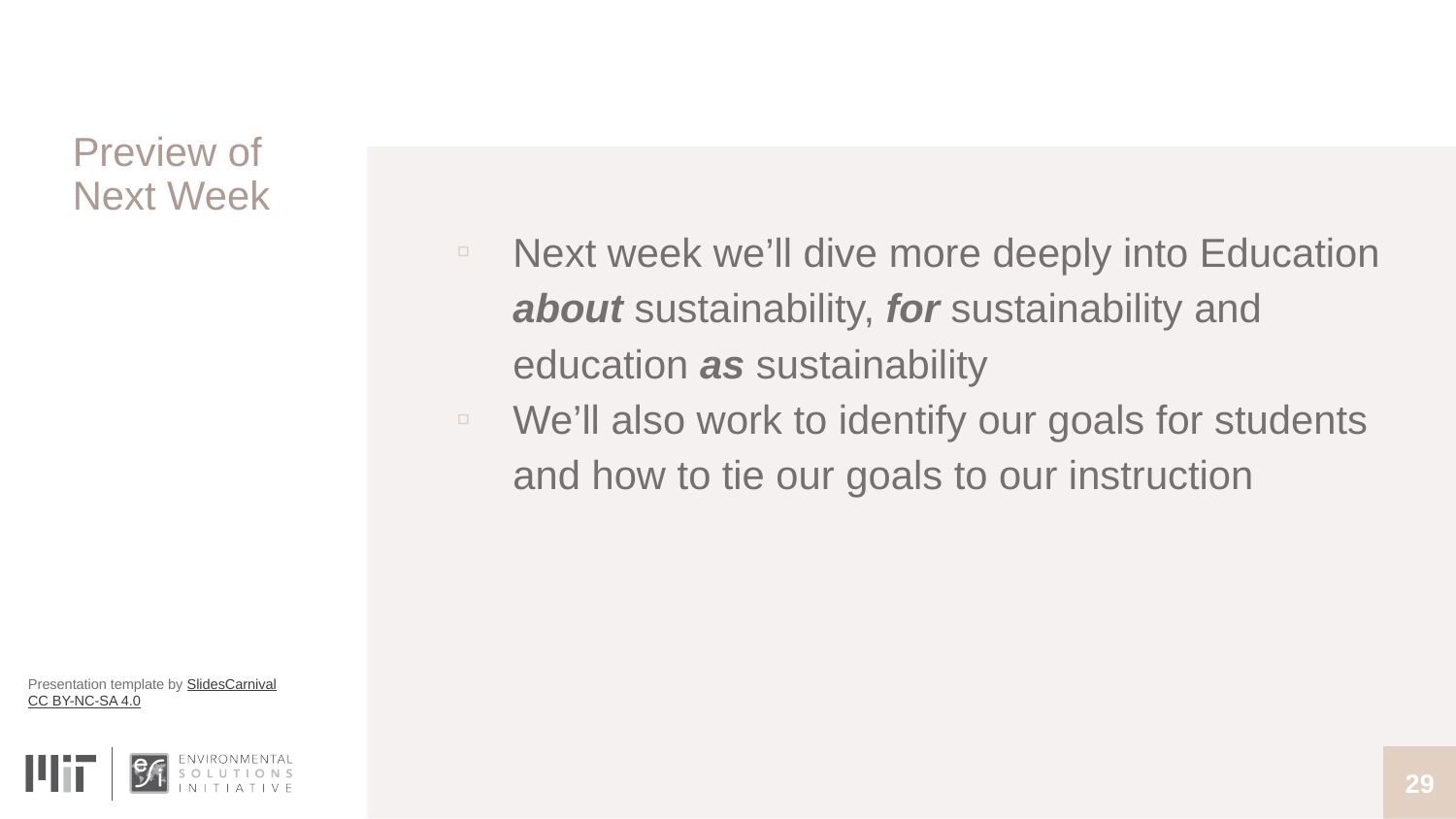

# Preview of Next Week
Next week we’ll dive more deeply into Education about sustainability, for sustainability and education as sustainability
We’ll also work to identify our goals for students and how to tie our goals to our instruction
29